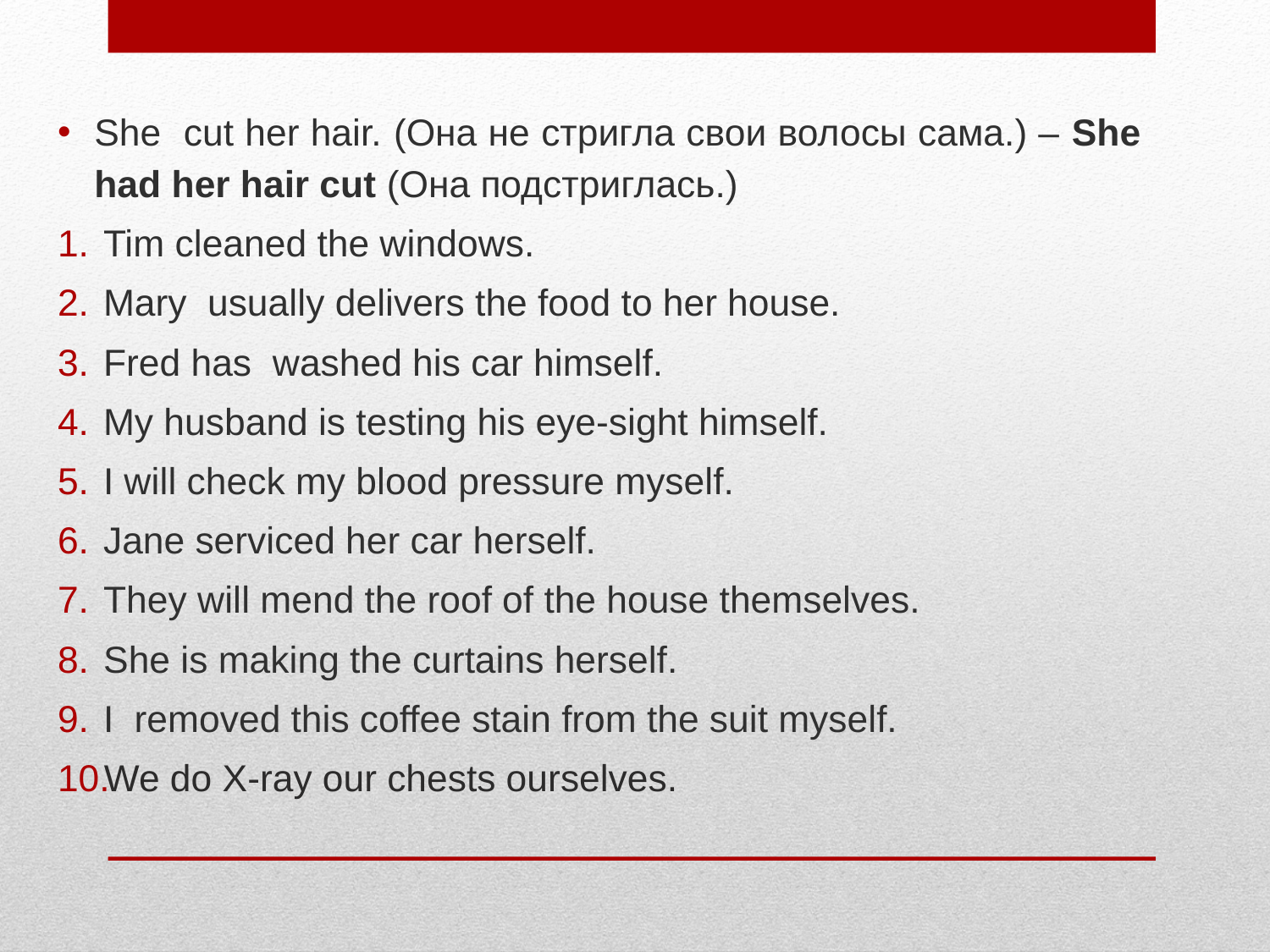

She  cut her hair. (Она не стригла свои волосы сама.) – She had her hair cut (Она подстриглась.)
Tim cleaned the windows.
Mary  usually delivers the food to her house.
Fred has  washed his car himself.
My husband is testing his eye-sight himself.
I will check my blood pressure myself.
Jane serviced her car herself.
They will mend the roof of the house themselves.
She is making the curtains herself.
I  removed this coffee stain from the suit myself.
We do X-ray our chests ourselves.